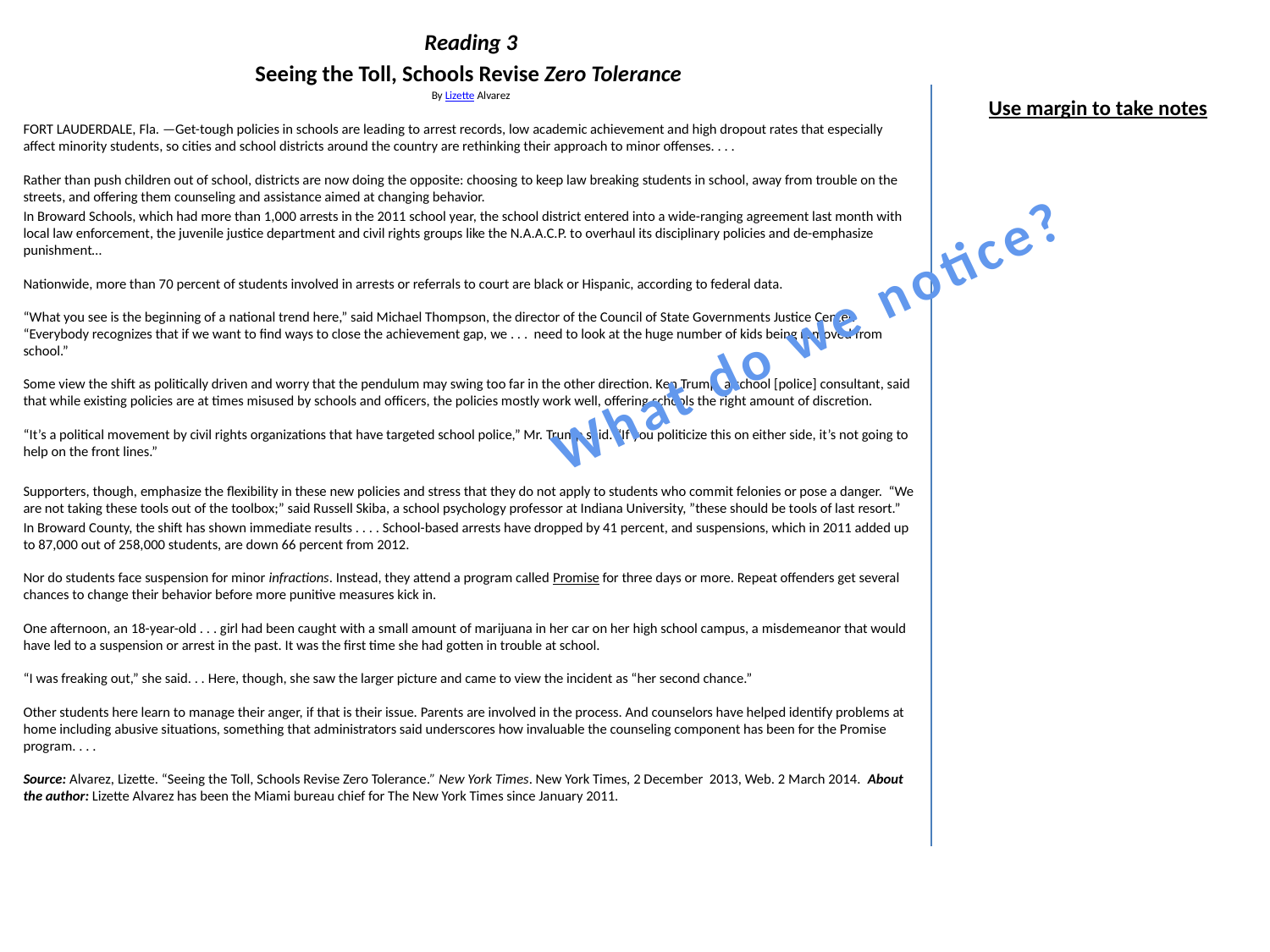

Reading 3
Seeing the Toll, Schools Revise Zero Tolerance
By Lizette Alvarez

FORT LAUDERDALE, Fla. —Get-tough policies in schools are leading to arrest records, low academic achievement and high dropout rates that especially affect minority students, so cities and school districts around the country are rethinking their approach to minor offenses. . . .

Rather than push children out of school, districts are now doing the opposite: choosing to keep law breaking students in school, away from trouble on the streets, and offering them counseling and assistance aimed at changing behavior.
In Broward Schools, which had more than 1,000 arrests in the 2011 school year, the school district entered into a wide-ranging agreement last month with local law enforcement, the juvenile justice department and civil rights groups like the N.A.A.C.P. to overhaul its disciplinary policies and de-emphasize punishment…

Nationwide, more than 70 percent of students involved in arrests or referrals to court are black or Hispanic, according to federal data.

“What you see is the beginning of a national trend here,” said Michael Thompson, the director of the Council of State Governments Justice Center. “Everybody recognizes that if we want to find ways to close the achievement gap, we . . .  need to look at the huge number of kids being removed from school.”

Some view the shift as politically driven and worry that the pendulum may swing too far in the other direction. Ken Trump, a school [police] consultant, said that while existing policies are at times misused by schools and officers, the policies mostly work well, offering schools the right amount of discretion.

“It’s a political movement by civil rights organizations that have targeted school police,” Mr. Trump said. “If you politicize this on either side, it’s not going to help on the front lines.”

Supporters, though, emphasize the flexibility in these new policies and stress that they do not apply to students who commit felonies or pose a danger.  “We are not taking these tools out of the toolbox;” said Russell Skiba, a school psychology professor at Indiana University, ”these should be tools of last resort.”
In Broward County, the shift has shown immediate results . . . . School-based arrests have dropped by 41 percent, and suspensions, which in 2011 added up to 87,000 out of 258,000 students, are down 66 percent from 2012.

Nor do students face suspension for minor infractions. Instead, they attend a program called Promise for three days or more. Repeat offenders get several chances to change their behavior before more punitive measures kick in.

One afternoon, an 18-year-old . . . girl had been caught with a small amount of marijuana in her car on her high school campus, a misdemeanor that would have led to a suspension or arrest in the past. It was the first time she had gotten in trouble at school.

“I was freaking out,” she said. . . Here, though, she saw the larger picture and came to view the incident as “her second chance.”

Other students here learn to manage their anger, if that is their issue. Parents are involved in the process. And counselors have helped identify problems at home including abusive situations, something that administrators said underscores how invaluable the counseling component has been for the Promise program. . . .

Source: Alvarez, Lizette. “Seeing the Toll, Schools Revise Zero Tolerance.” New York Times. New York Times, 2 December  2013, Web. 2 March 2014.  About the author: Lizette Alvarez has been the Miami bureau chief for The New York Times since January 2011.
Use margin to take notes

What do we notice?